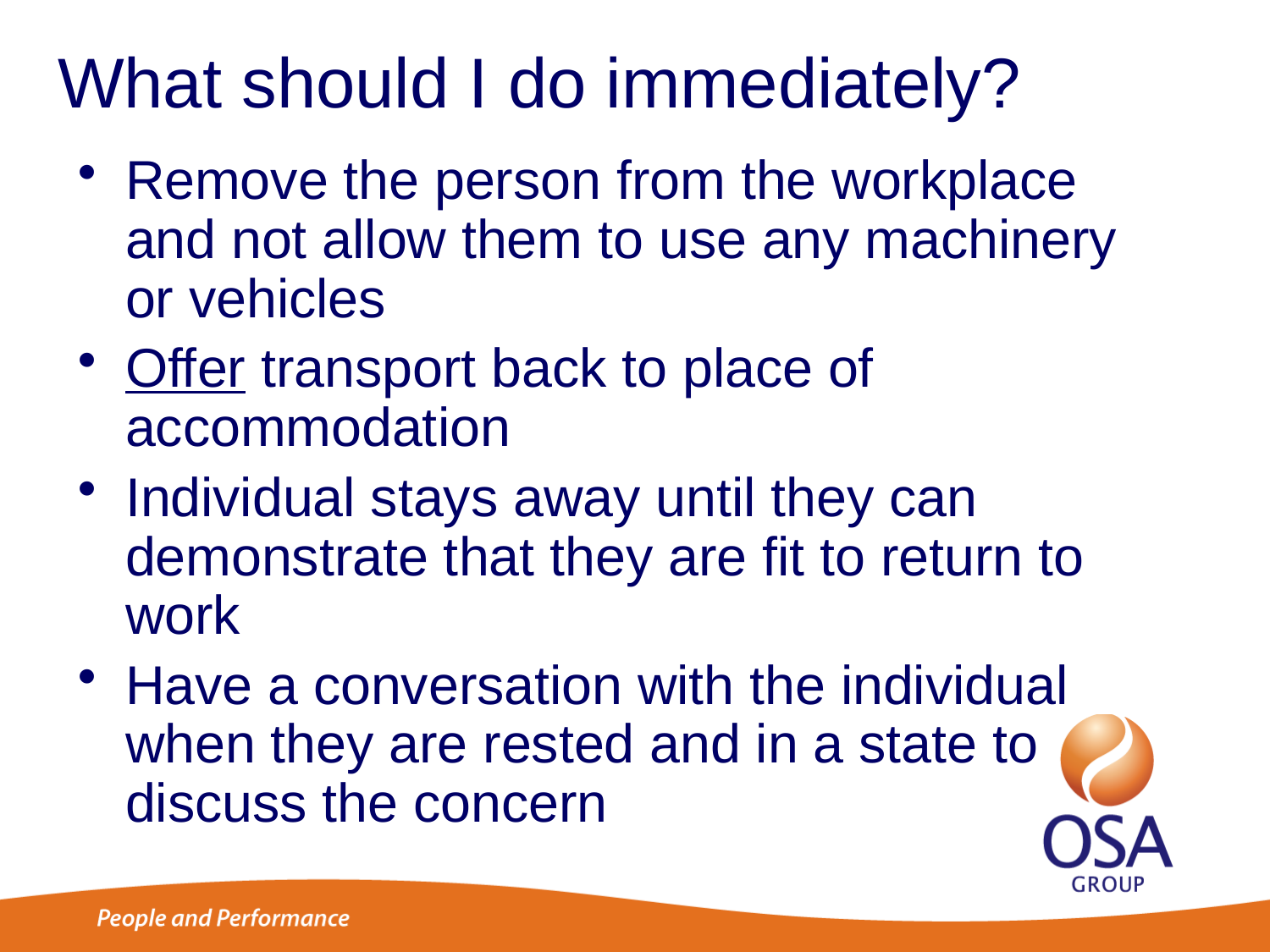

# What should I do immediately?
Remove the person from the workplace and not allow them to use any machinery or vehicles
Offer transport back to place of accommodation
Individual stays away until they can demonstrate that they are fit to return to work
Have a conversation with the individual when they are rested and in a state to discuss the concern